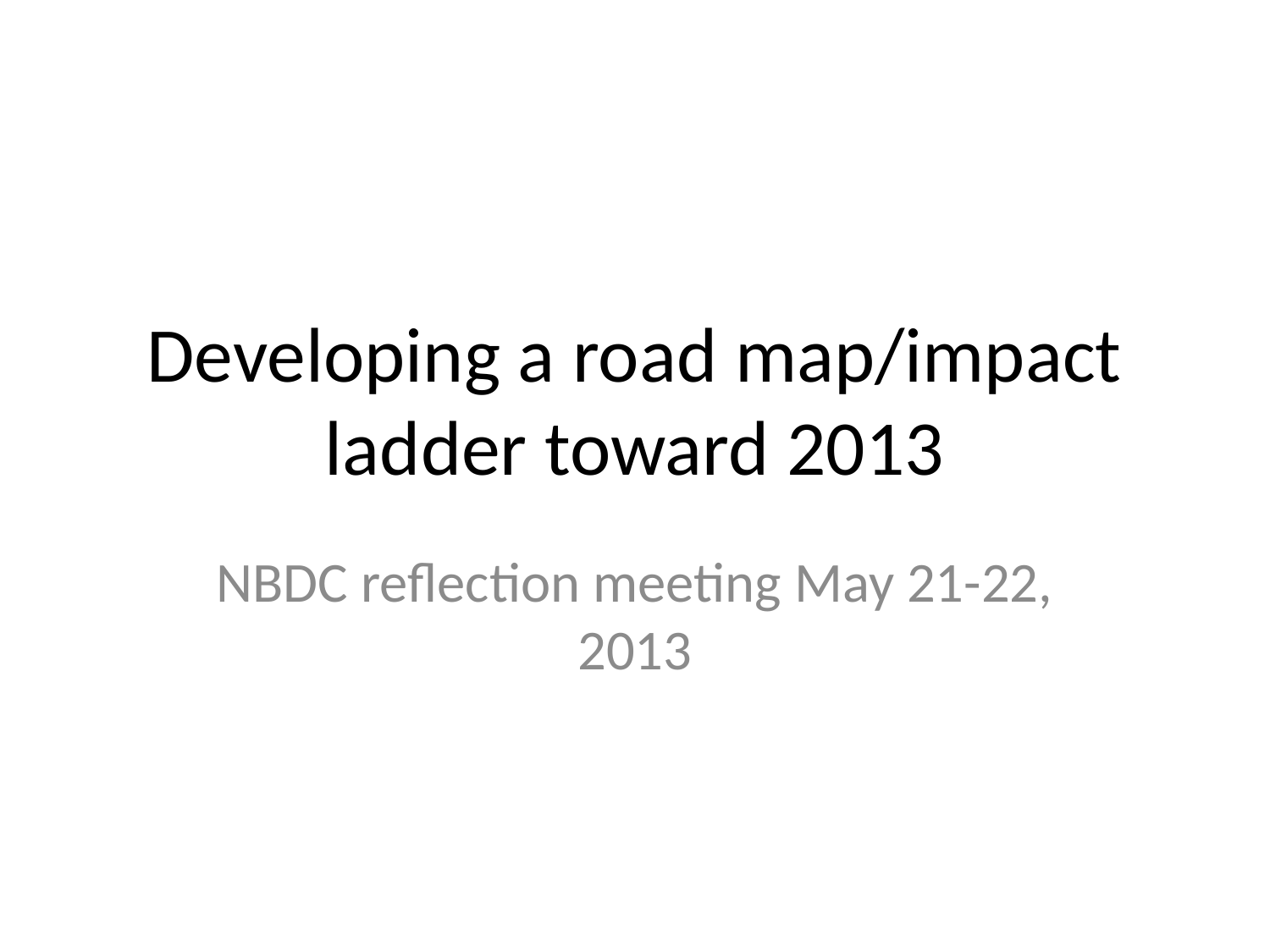

# Developing a road map/impact ladder toward 2013
NBDC reflection meeting May 21-22, 2013